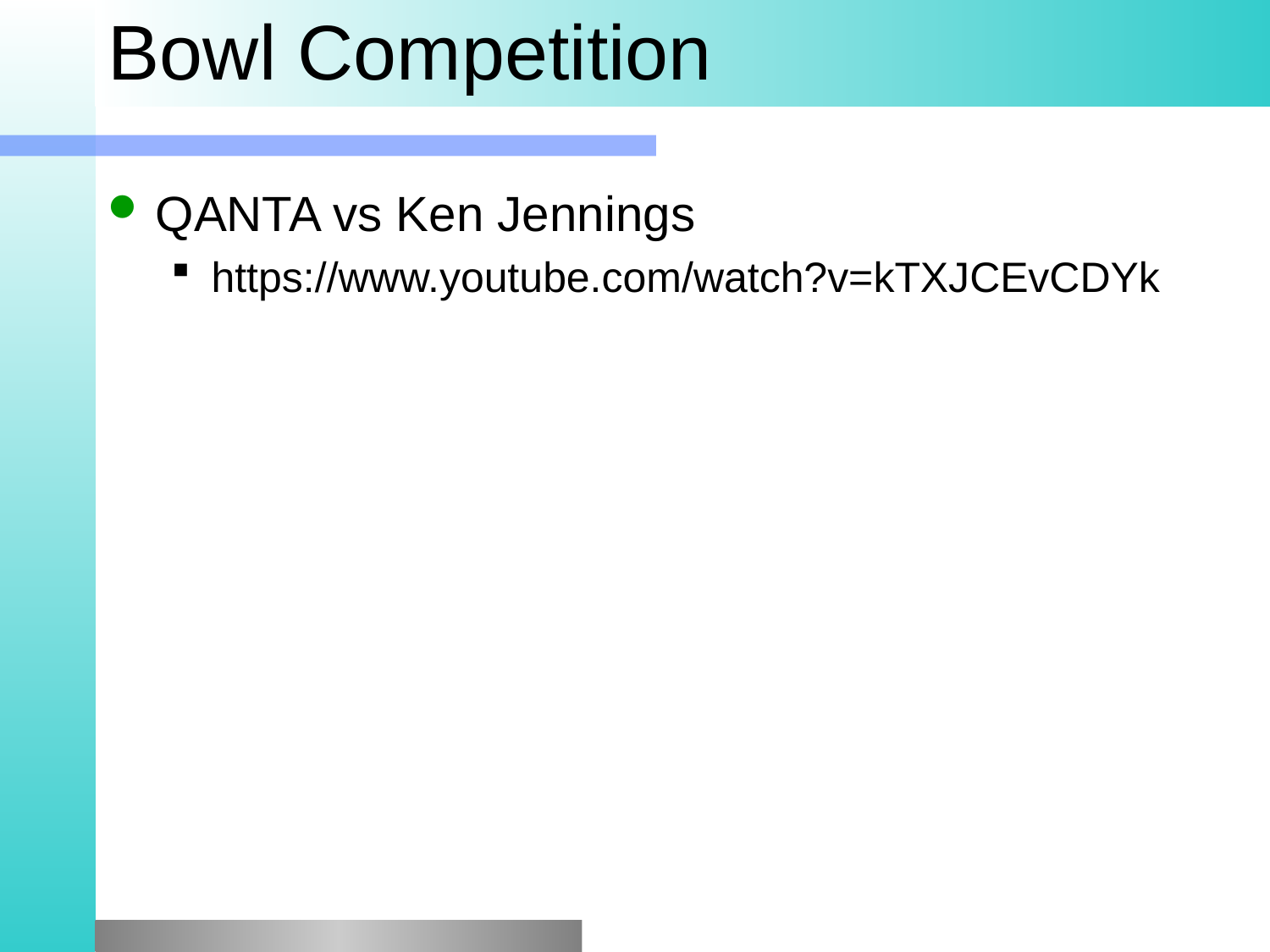

# Bowl Competition
QANTA vs Ken Jennings
https://www.youtube.com/watch?v=kTXJCEvCDYk